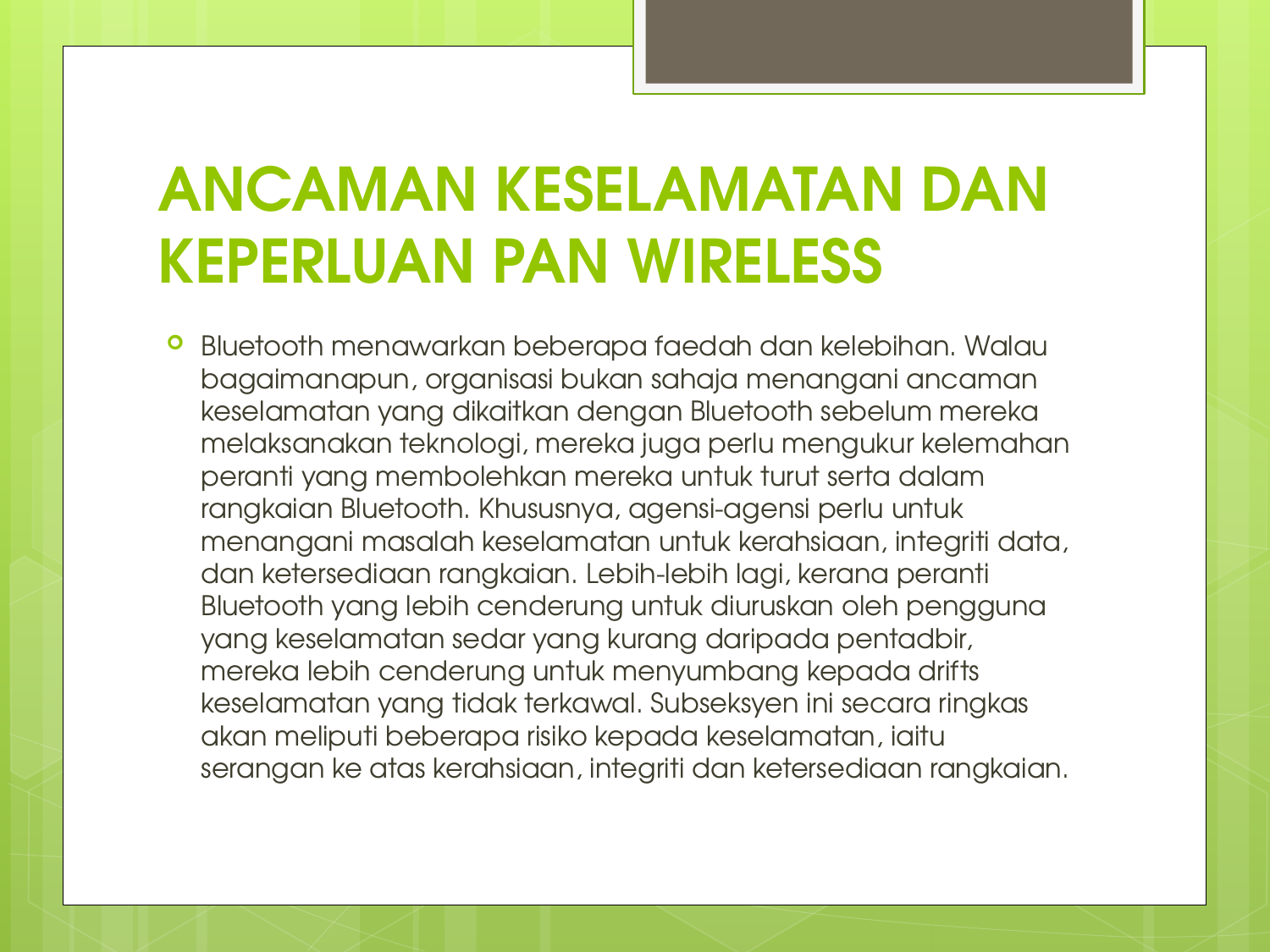

# ANCAMAN KESELAMATAN DAN KEPERLUAN PAN WIRELESS
Bluetooth menawarkan beberapa faedah dan kelebihan. Walau bagaimanapun, organisasi bukan sahaja menangani ancaman keselamatan yang dikaitkan dengan Bluetooth sebelum mereka melaksanakan teknologi, mereka juga perlu mengukur kelemahan peranti yang membolehkan mereka untuk turut serta dalam rangkaian Bluetooth. Khususnya, agensi-agensi perlu untuk menangani masalah keselamatan untuk kerahsiaan, integriti data, dan ketersediaan rangkaian. Lebih-lebih lagi, kerana peranti Bluetooth yang lebih cenderung untuk diuruskan oleh pengguna yang keselamatan sedar yang kurang daripada pentadbir, mereka lebih cenderung untuk menyumbang kepada drifts keselamatan yang tidak terkawal. Subseksyen ini secara ringkas akan meliputi beberapa risiko kepada keselamatan, iaitu serangan ke atas kerahsiaan, integriti dan ketersediaan rangkaian.